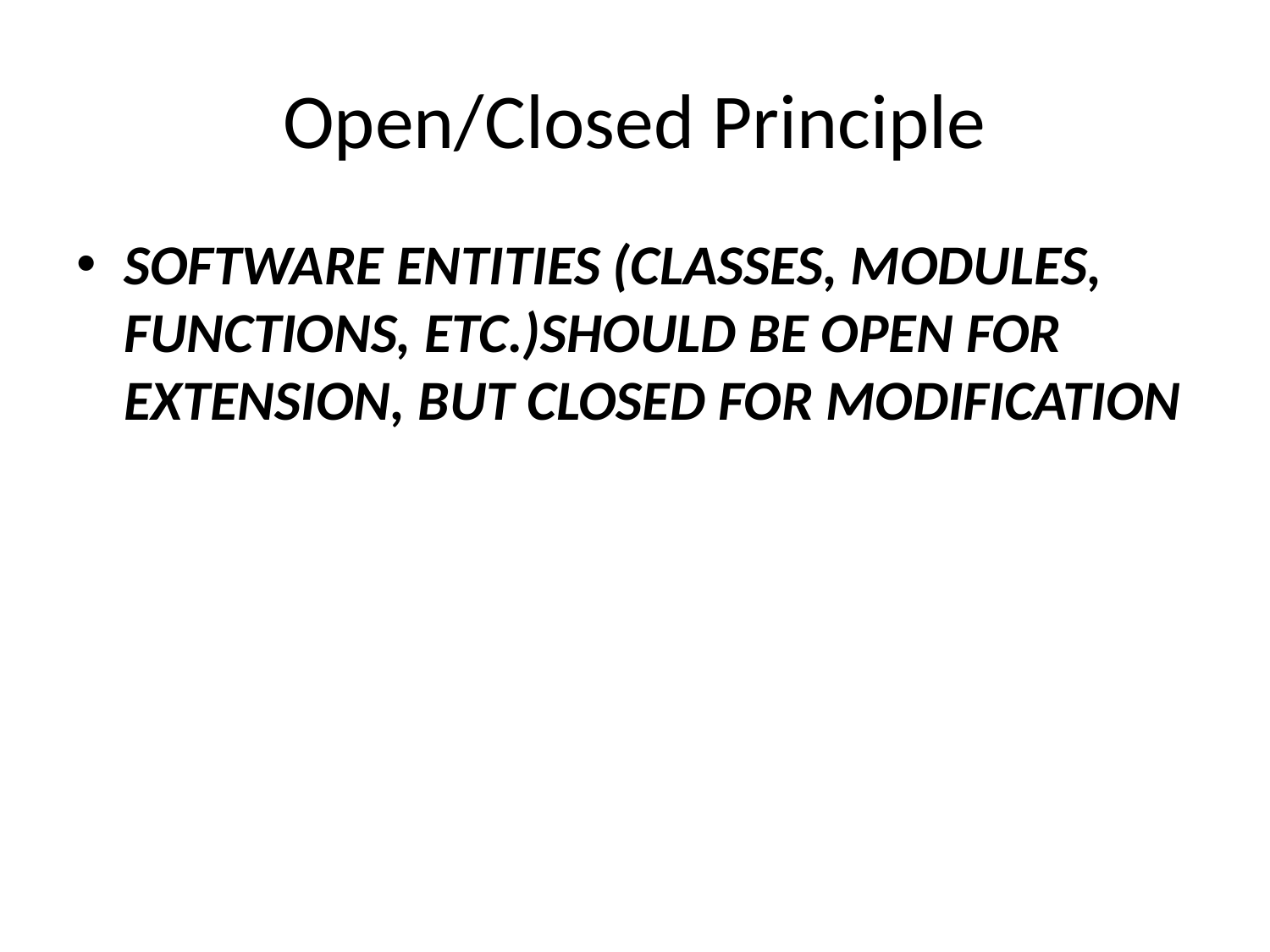

# Open/Closed Principle
SOFTWARE ENTITIES (CLASSES, MODULES, FUNCTIONS, ETC.)SHOULD BE OPEN FOR EXTENSION, BUT CLOSED FOR MODIFICATION